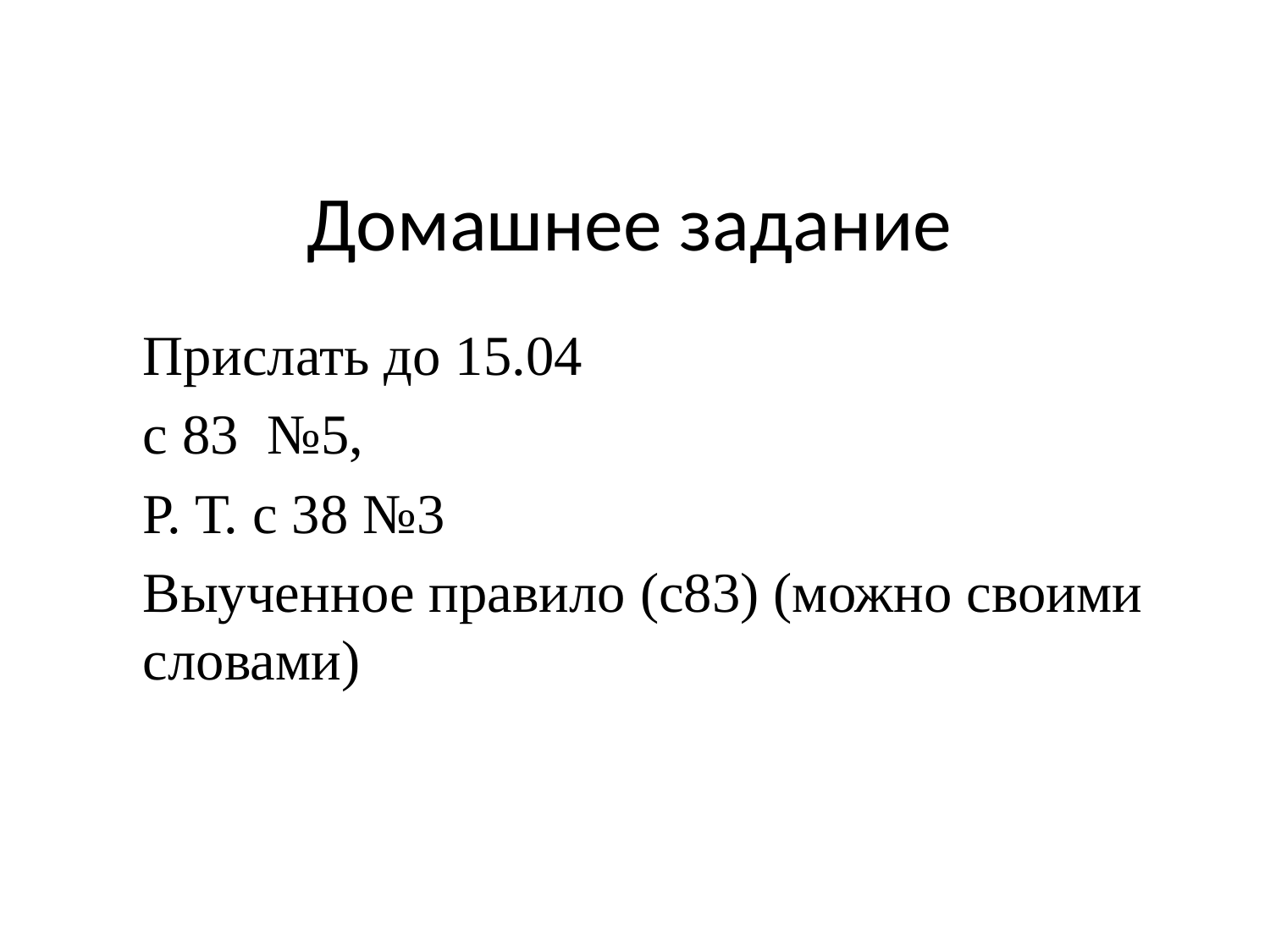

# Домашнее задание
Прислать до 15.04
с 83  №5,
Р. Т. с 38 №3
Выученное правило (с83) (можно своими словами)